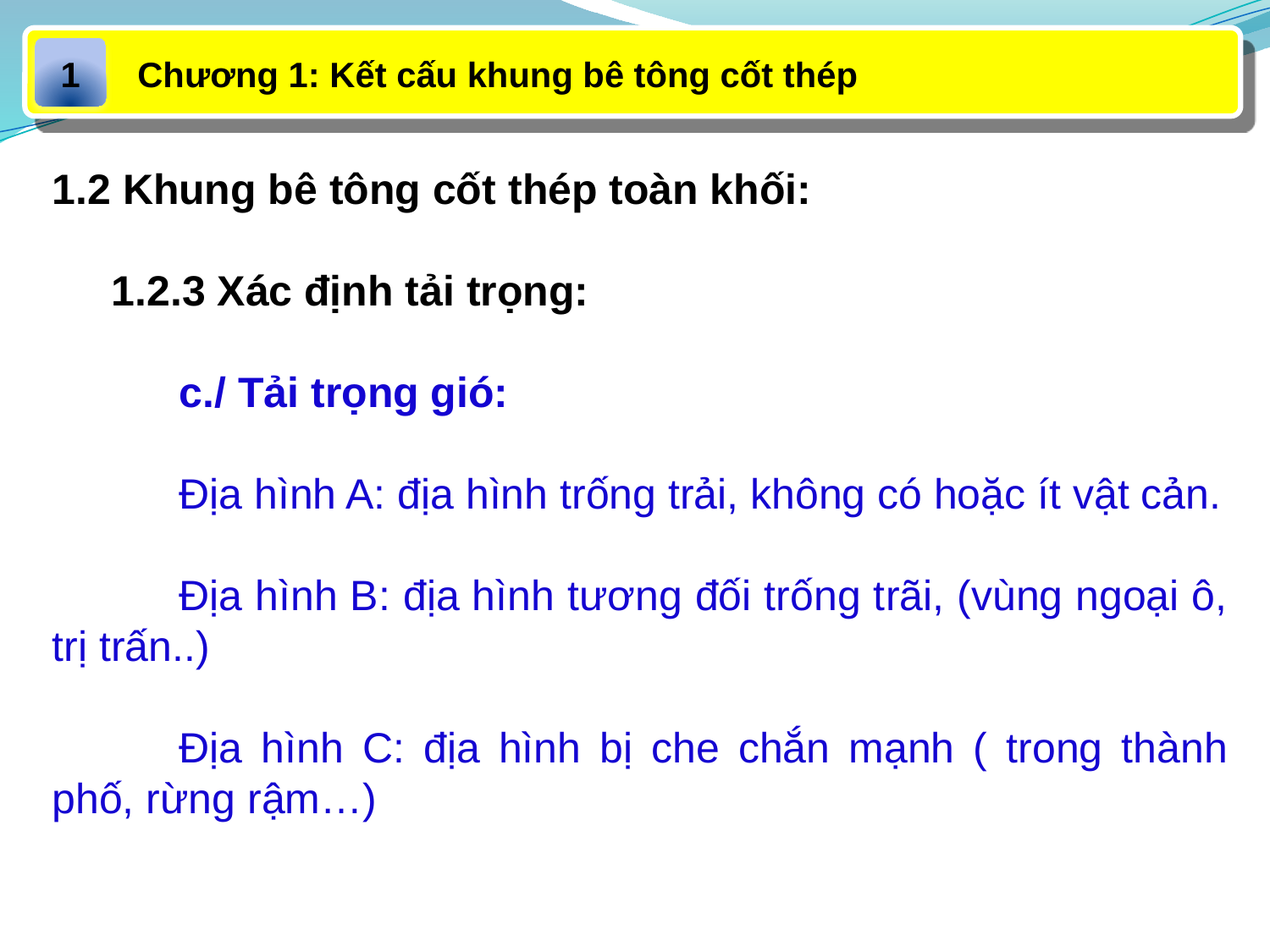

Chương 1: Kết cấu khung bê tông cốt thép

1

1.2 Khung bê tông cốt thép toàn khối:

     1.2.3 Xác định tải trọng:

	c./ Tải trọng gió:

	Địa hình A: địa hình trống trải, không có hoặc ít vật cản.

	Địa hình B: địa hình tương đối trống trãi, (vùng ngoại ô, trị trấn..)

	Địa hình C: địa hình bị che chắn mạnh ( trong thành phố, rừng rậm…)